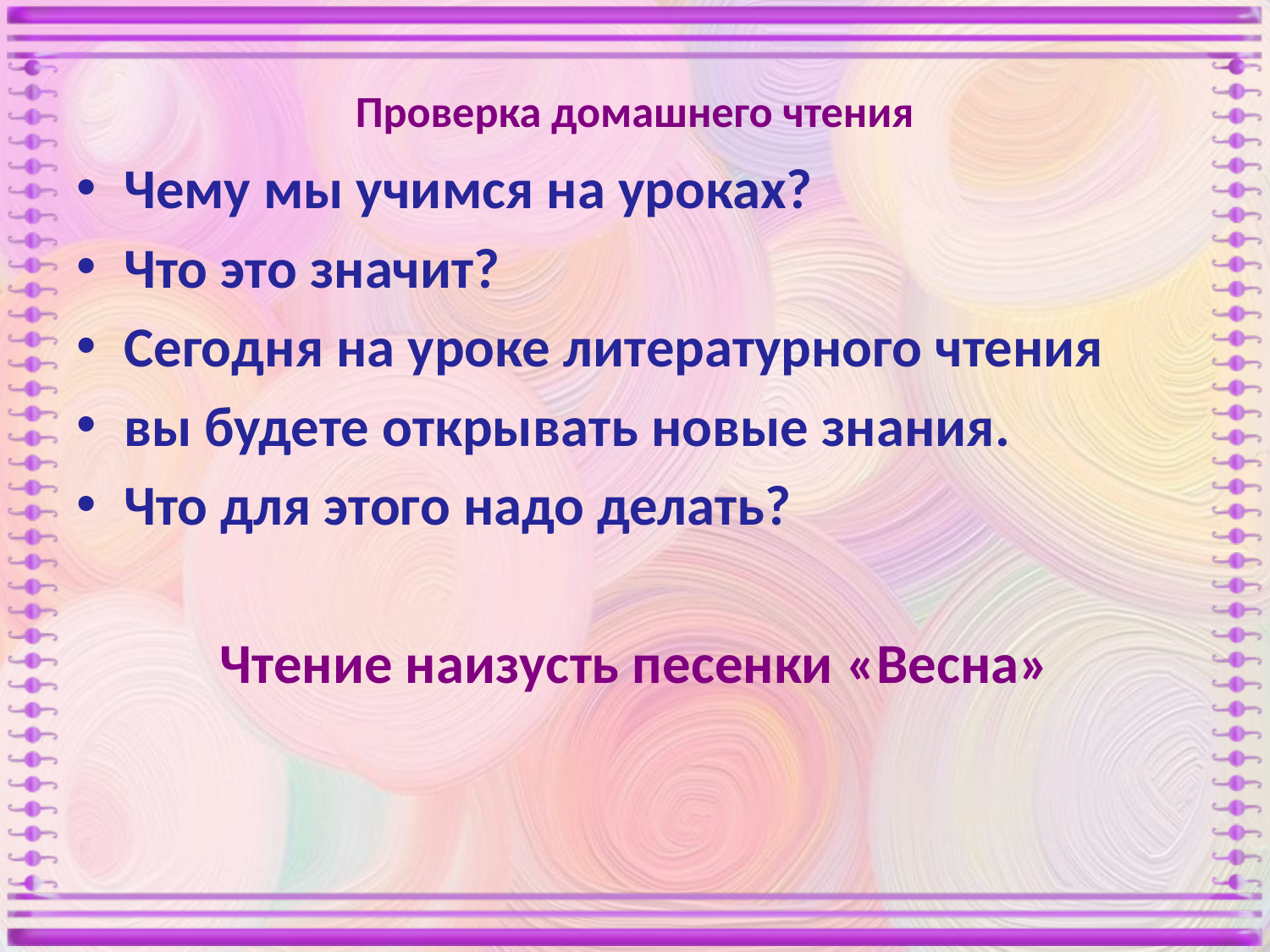

# Проверка домашнего чтения
Чему мы учимся на уроках?
Что это значит?
Сегодня на уроке литературного чтения
вы будете открывать новые знания.
Что для этого надо делать?

Чтение наизусть песенки «Весна»